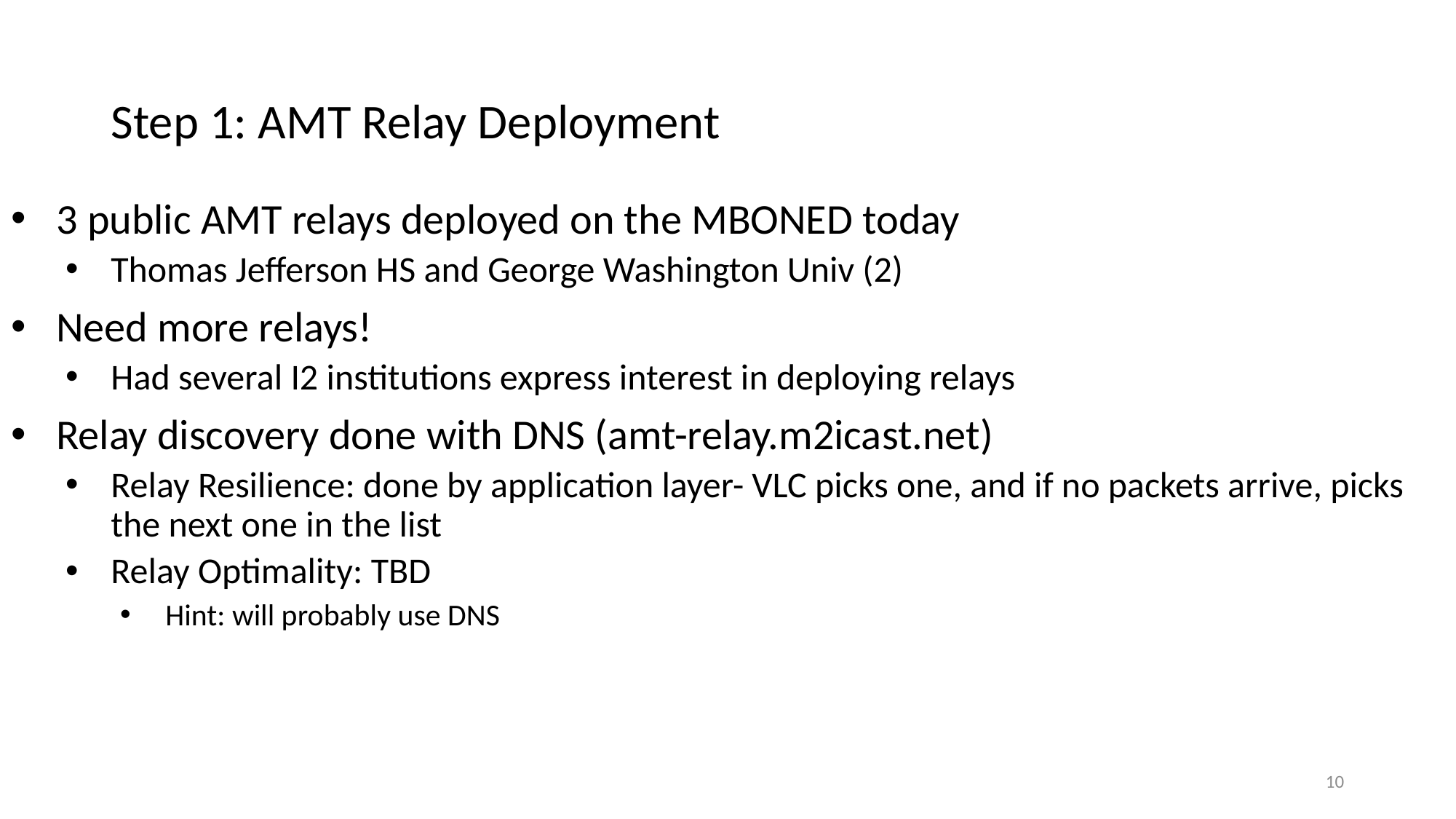

# Step 1: AMT Relay Deployment
3 public AMT relays deployed on the MBONED today
Thomas Jefferson HS and George Washington Univ (2)
Need more relays!
Had several I2 institutions express interest in deploying relays
Relay discovery done with DNS (amt-relay.m2icast.net)
Relay Resilience: done by application layer- VLC picks one, and if no packets arrive, picks the next one in the list
Relay Optimality: TBD
Hint: will probably use DNS

10